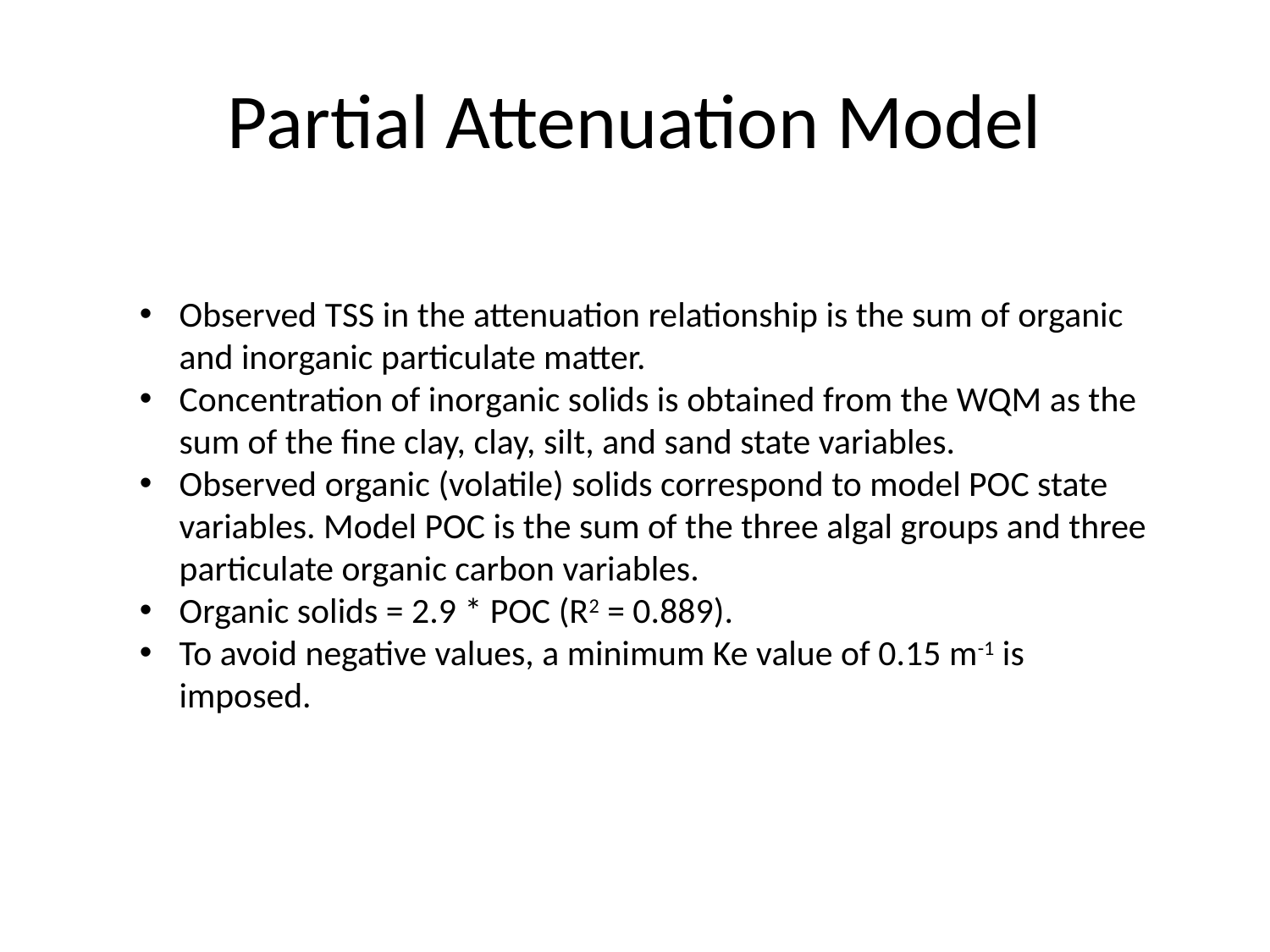

# Partial Attenuation Model
Observed TSS in the attenuation relationship is the sum of organic and inorganic particulate matter.
Concentration of inorganic solids is obtained from the WQM as the sum of the fine clay, clay, silt, and sand state variables.
Observed organic (volatile) solids correspond to model POC state variables. Model POC is the sum of the three algal groups and three particulate organic carbon variables.
Organic solids = 2.9 * POC (R2 = 0.889).
To avoid negative values, a minimum Ke value of 0.15 m-1 is imposed.